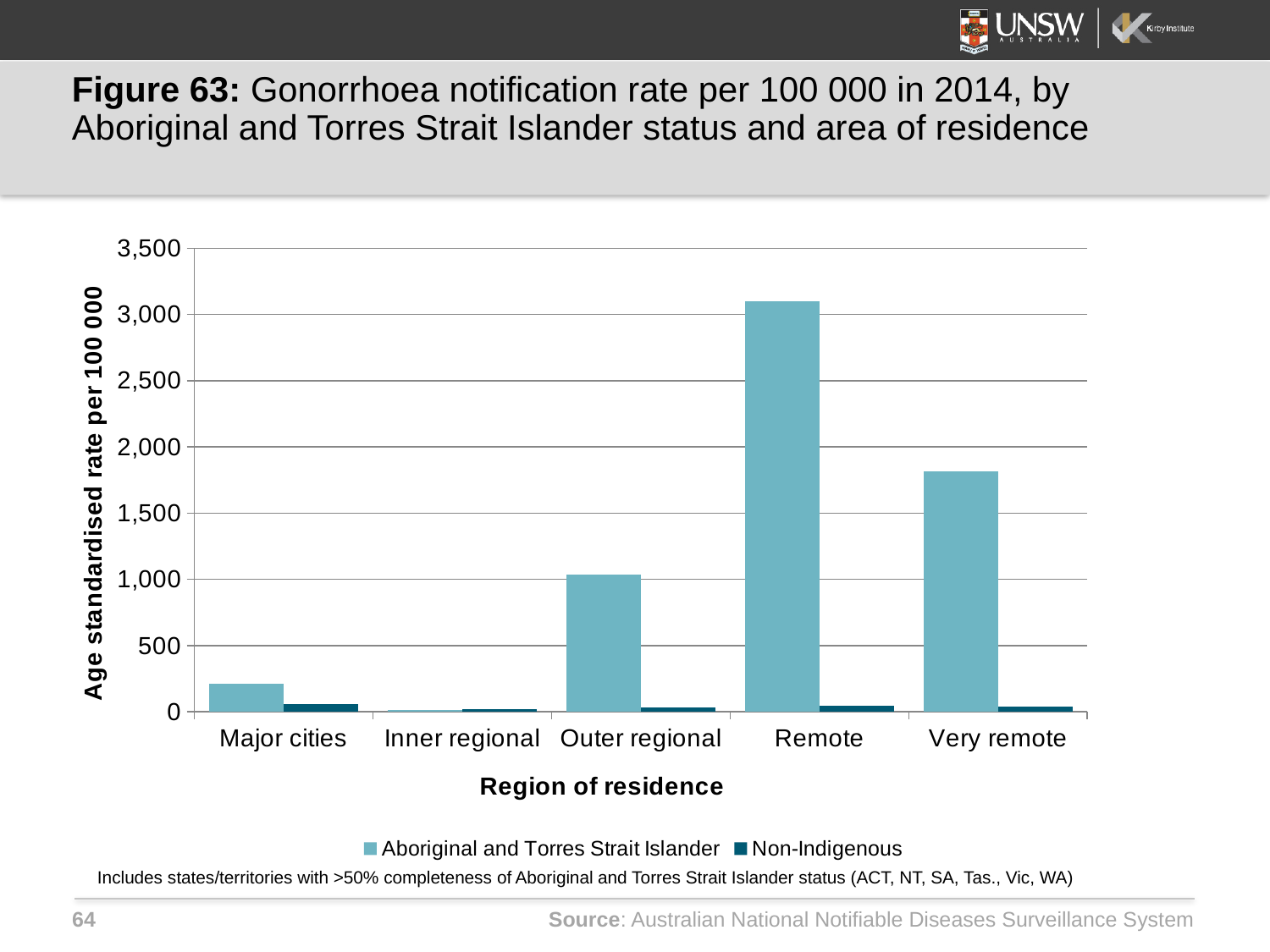

# Figure 63: Gonorrhoea notification rate per 100 000 in 2014, by Aboriginal and Torres Strait Islander status and area of residence

### Chart

| Category | Aboriginal and Torres Strait Islander | Non-Indigenous |
|---|---|---|
| Major cities | 213.8061 | 57.4281 |
| Inner regional | 15.49563 | 20.98053 |
| Outer regional | 1033.26 | 33.49732 |
| Remote | 3100.352 | 45.11194 |
| Very remote | 1818.056 | 41.46657 |
Includes states/territories with >50% completeness of Aboriginal and Torres Strait Islander status (ACT, NT, SA, Tas., Vic, WA)
Source: Australian National Notifiable Diseases Surveillance System
64